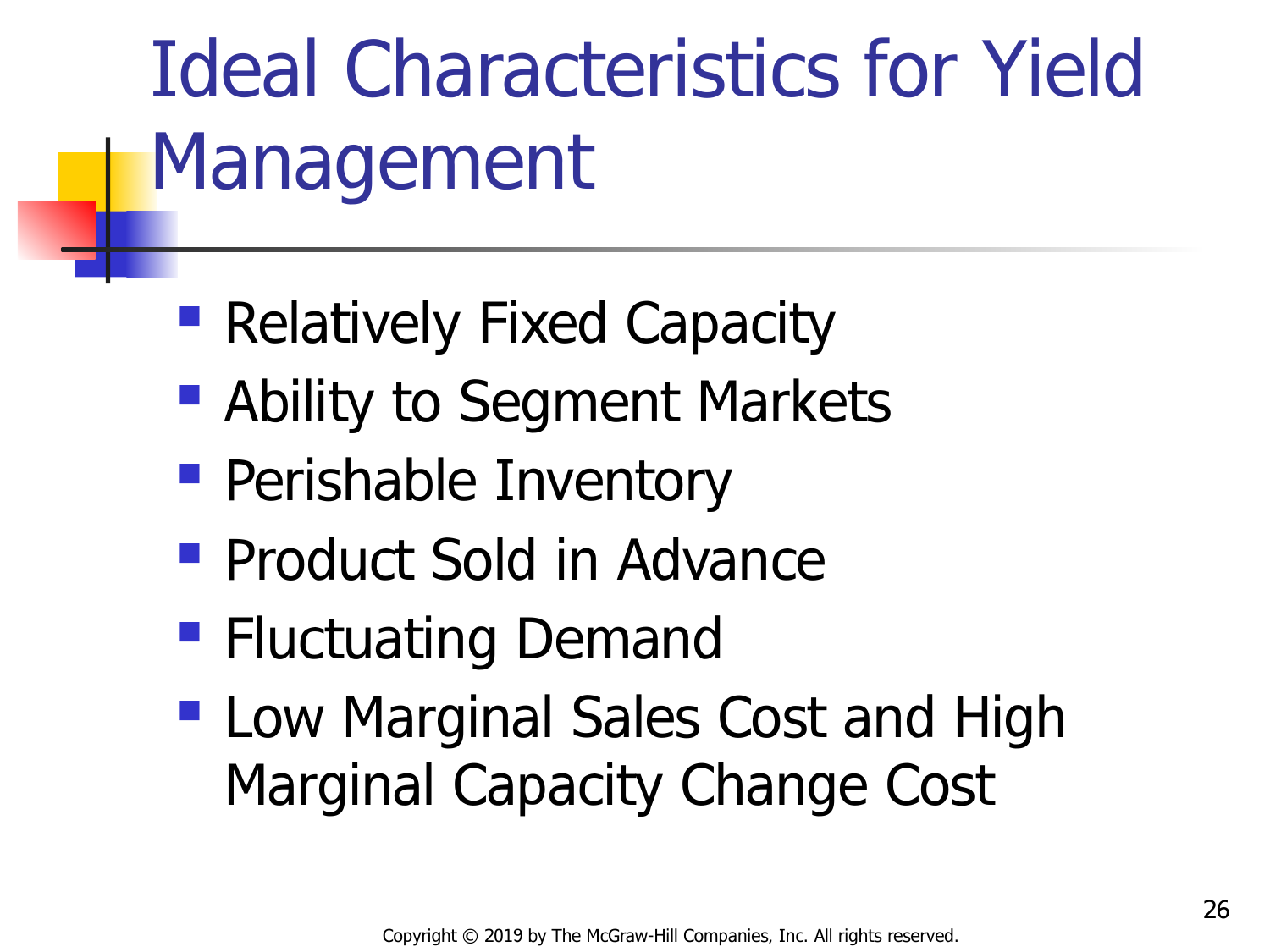

# Ideal Characteristics for Yield Management
Relatively Fixed Capacity
Ability to Segment Markets
Perishable Inventory
Product Sold in Advance
Fluctuating Demand
Low Marginal Sales Cost and High Marginal Capacity Change Cost
26
Copyright © 2019 by The McGraw-Hill Companies, Inc. All rights reserved.